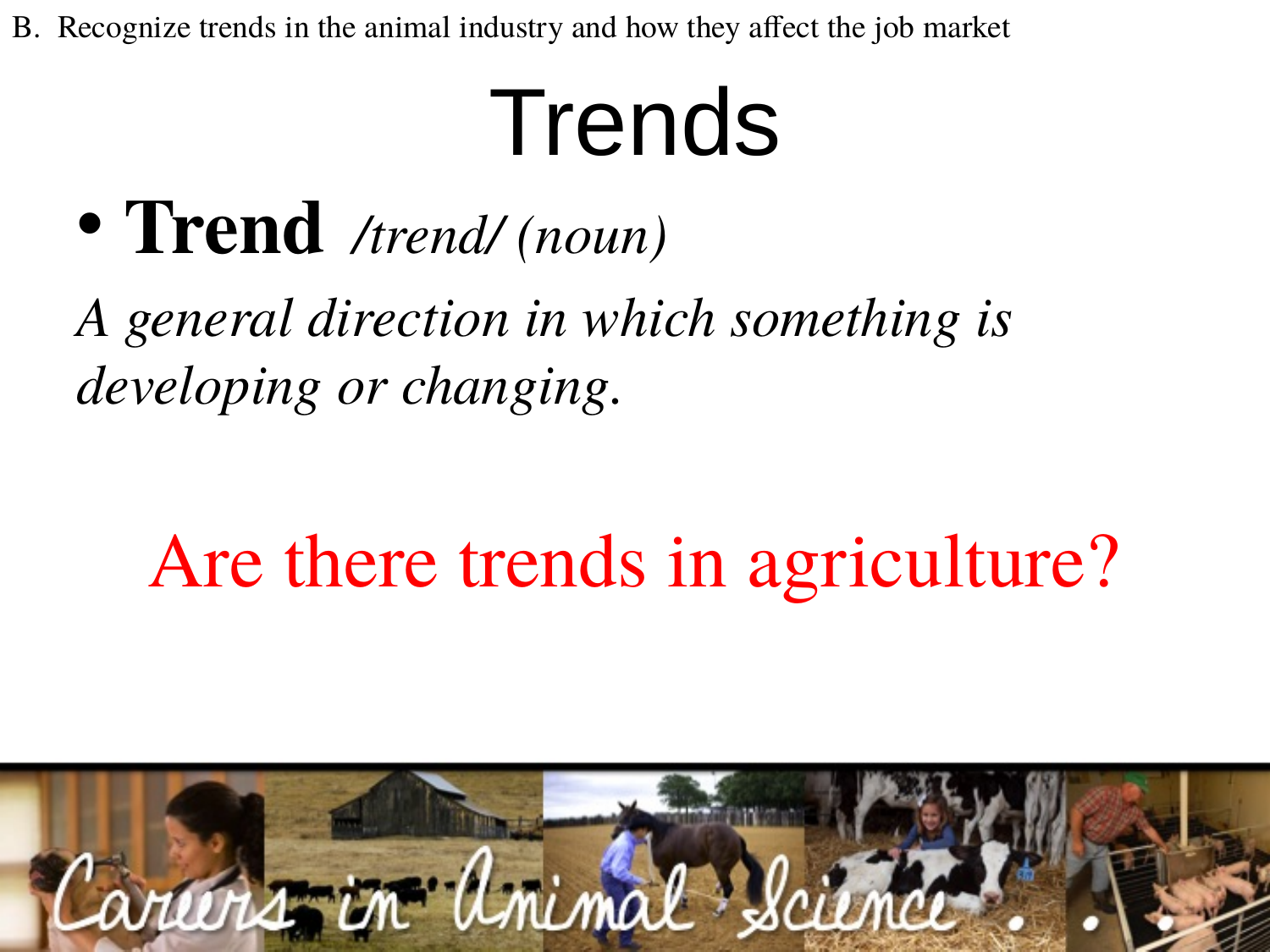

B.  Recognize trends in the animal industry and how they affect the job market
# Trends
Trend  /trend/ (noun)
A general direction in which something is developing or changing.

Are there trends in agriculture?